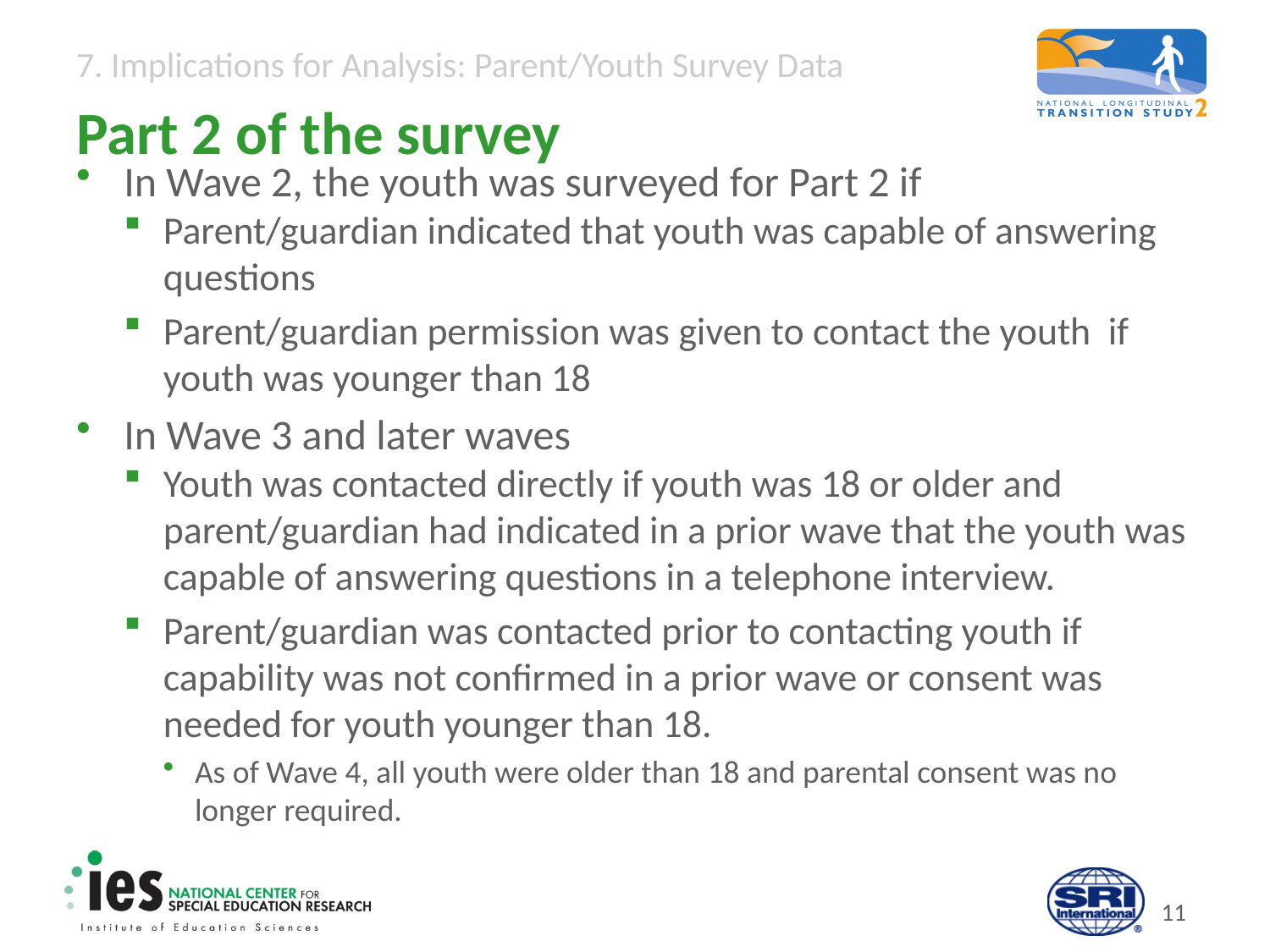

# Part 2 of the survey
In Wave 2, the youth was surveyed for Part 2 if
Parent/guardian indicated that youth was capable of answering questions
Parent/guardian permission was given to contact the youth  if youth was younger than 18
In Wave 3 and later waves
Youth was contacted directly if youth was 18 or older and parent/guardian had indicated in a prior wave that the youth was capable of answering questions in a telephone interview.
Parent/guardian was contacted prior to contacting youth if capability was not confirmed in a prior wave or consent was needed for youth younger than 18.
As of Wave 4, all youth were older than 18 and parental consent was no longer required.

11